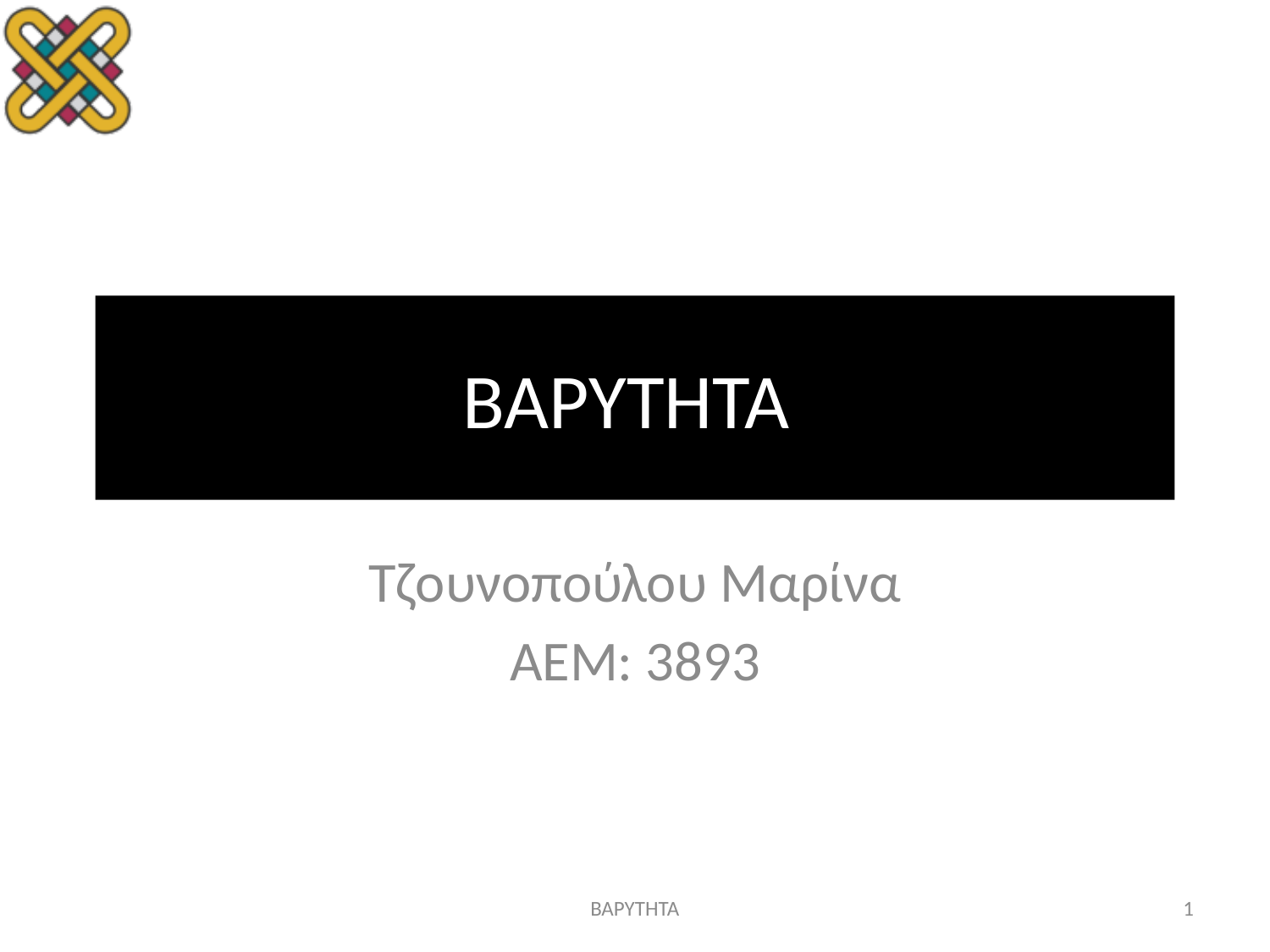

# ΒΑΡΥΤΗΤΑ
Τζουνοπούλου Μαρίνα
ΑΕΜ: 3893
ΒΑΡΥΤΗΤΑ
1